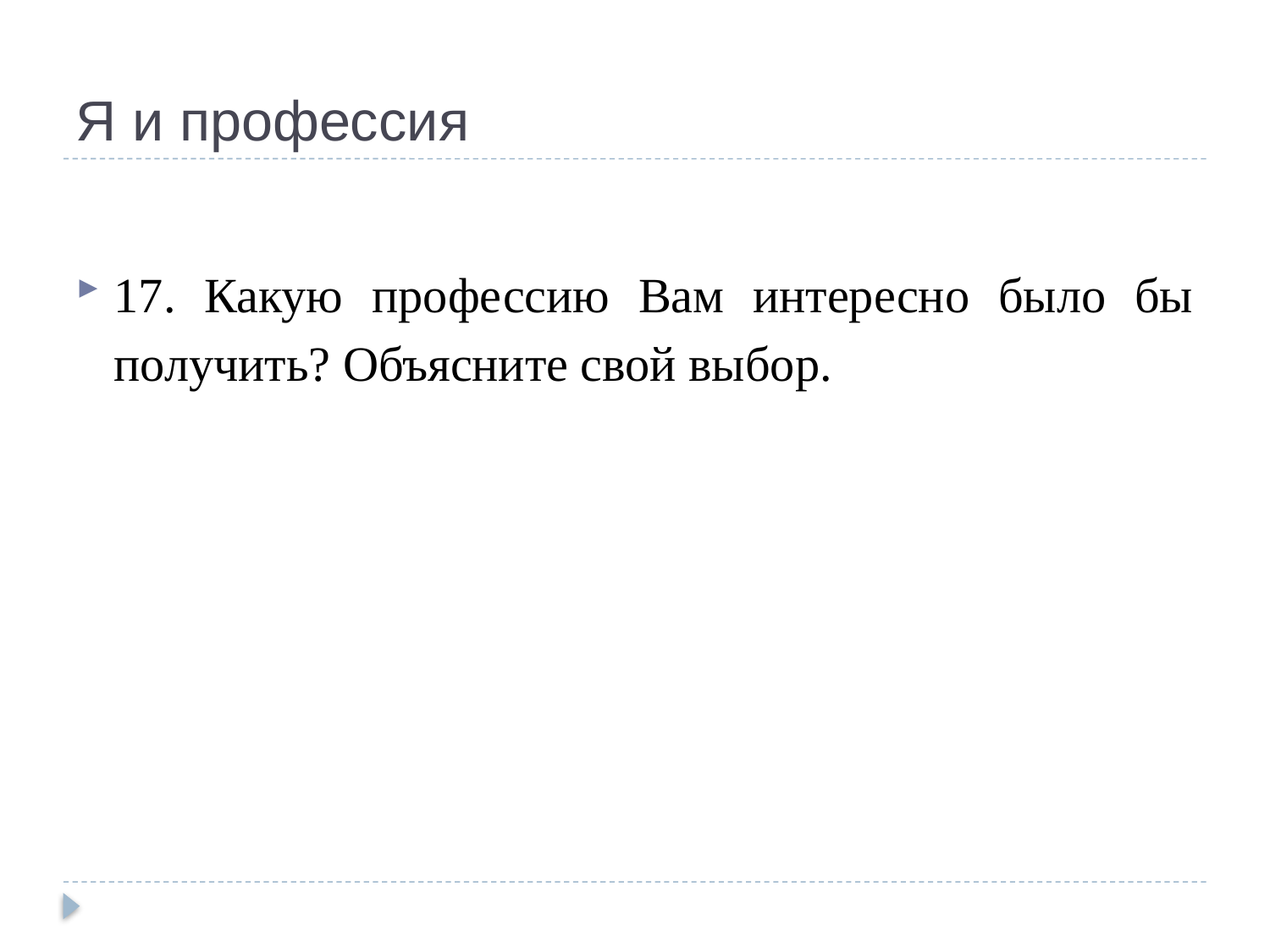

# Я и профессия

17. Какую профессию Вам интересно было бы получить? Объясните свой выбор.